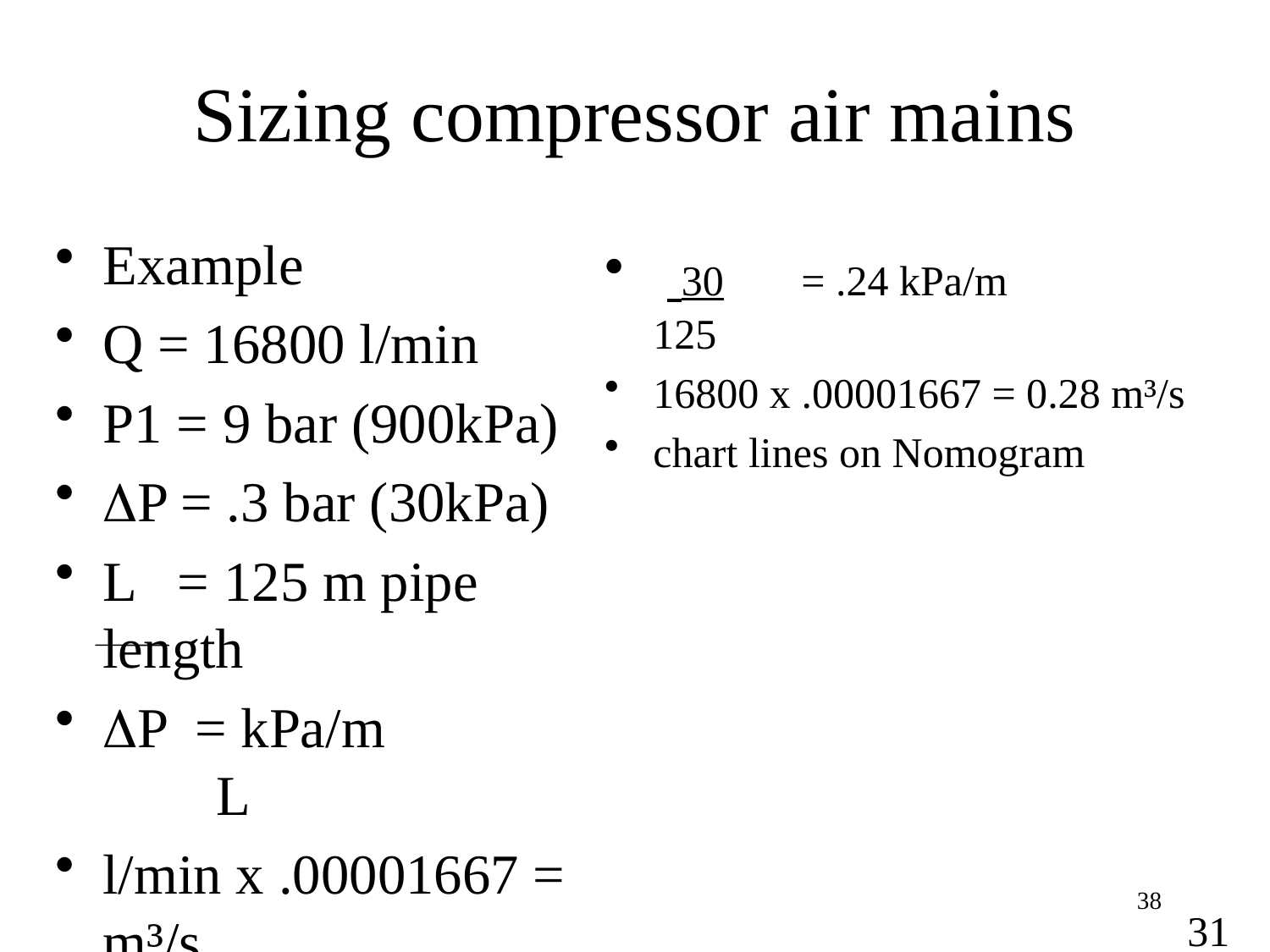

# Sizing compressor air mains
Example
Q = 16800 l/min
P1 = 9 bar (900kPa)
ΔP = .3 bar (30kPa)
L   = 125 m pipe length
ΔP  = kPa/m		         L
l/min x .00001667 = m³/s
  30	  = .24 kPa/m           	     125
16800 x .00001667 = 0.28 m³/s
chart lines on Nomogram

38
31